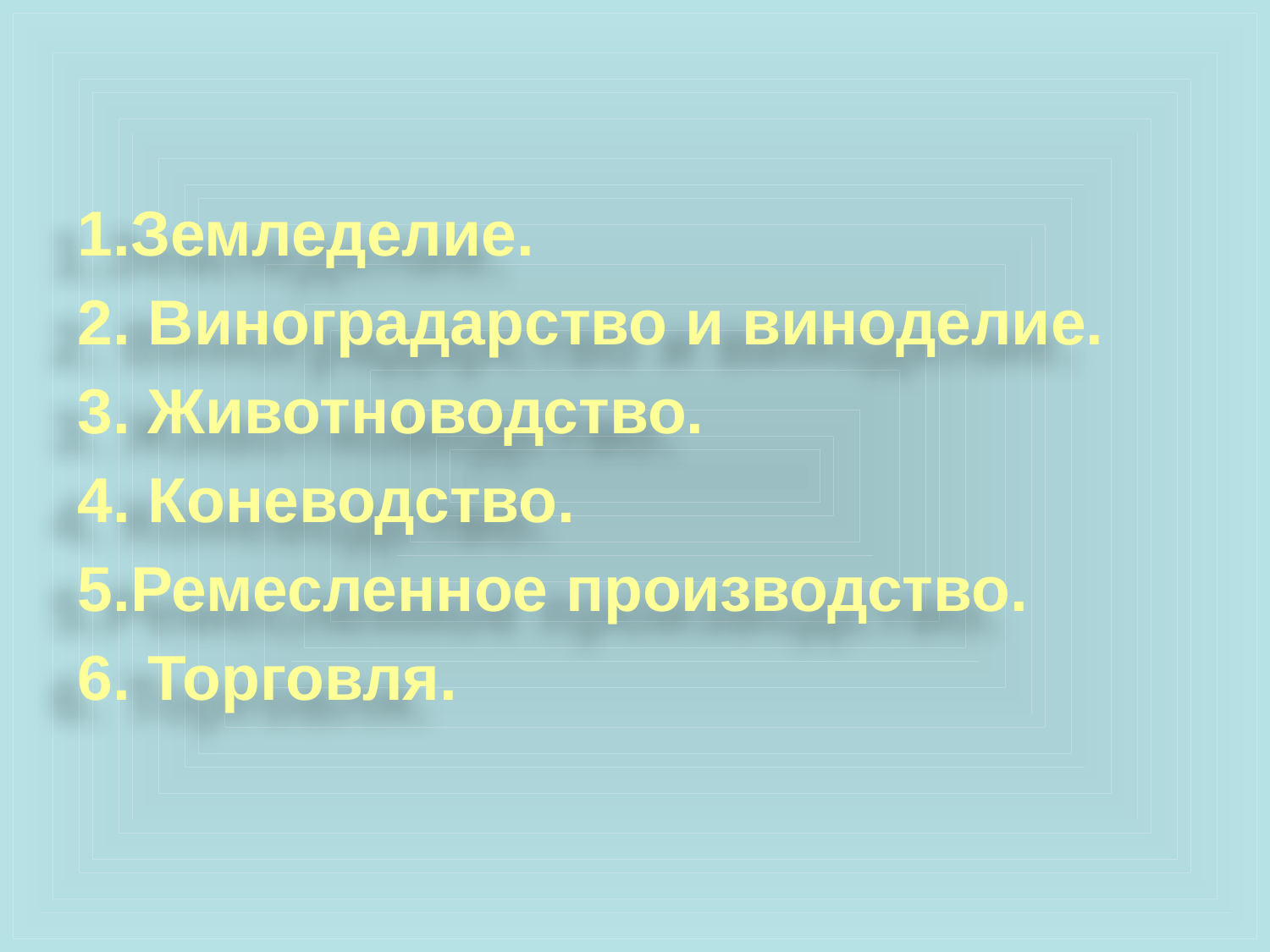

1.Земледелие.
2. Виноградарство и виноделие.
3. Животноводство.
4. Коневодство.
5.Ремесленное производство.
6. Торговля.